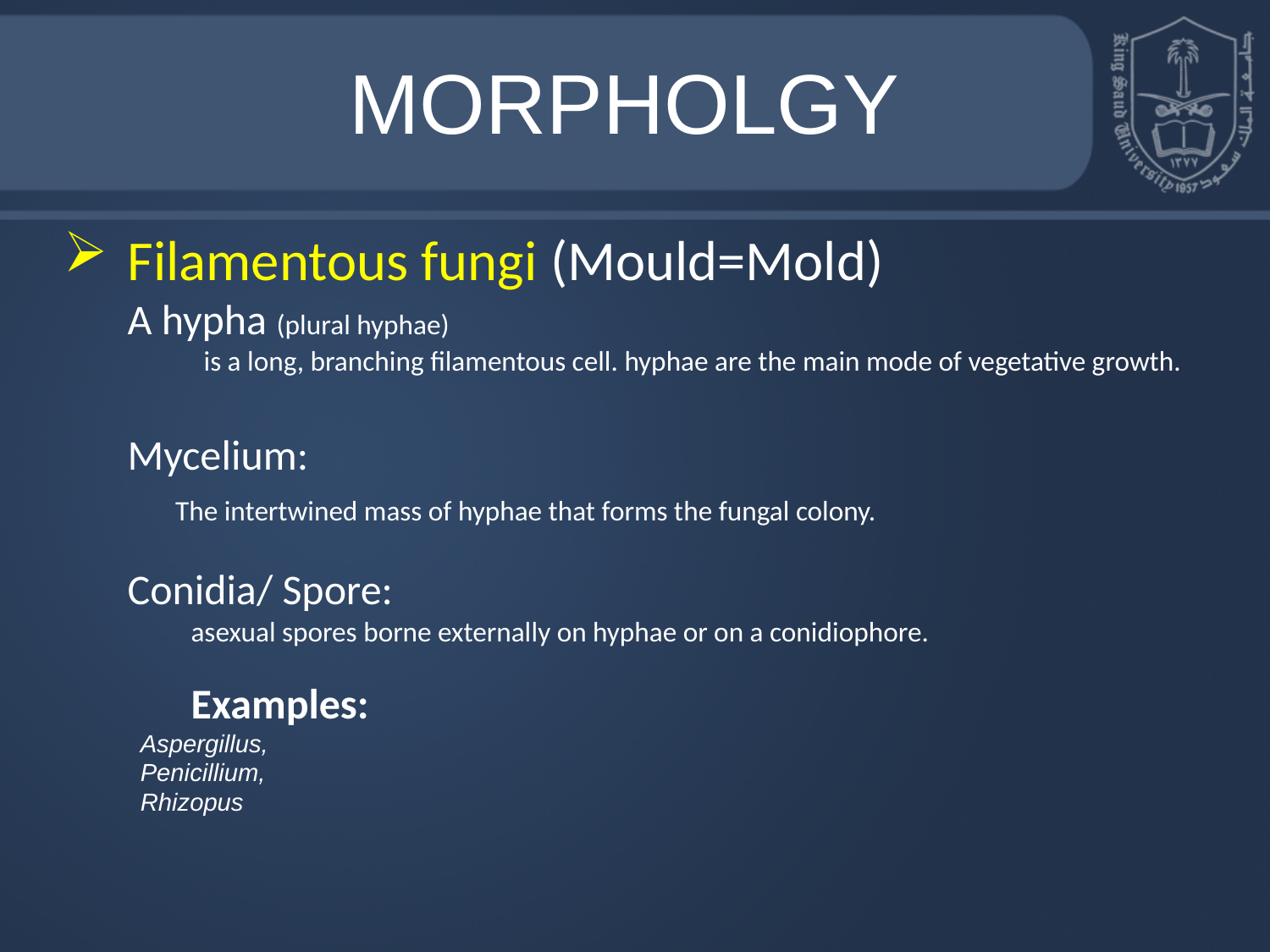

MORPHOLGY
Filamentous fungi (Mould=Mold)
A hypha (plural hyphae)
            is a long, branching filamentous cell. hyphae are the main mode of vegetative growth.

Mycelium:
     The intertwined mass of hyphae that forms the fungal colony.

Conidia/ Spore:
asexual spores borne externally on hyphae or on a conidiophore.

Examples:
Aspergillus,
Penicillium,
Rhizopus